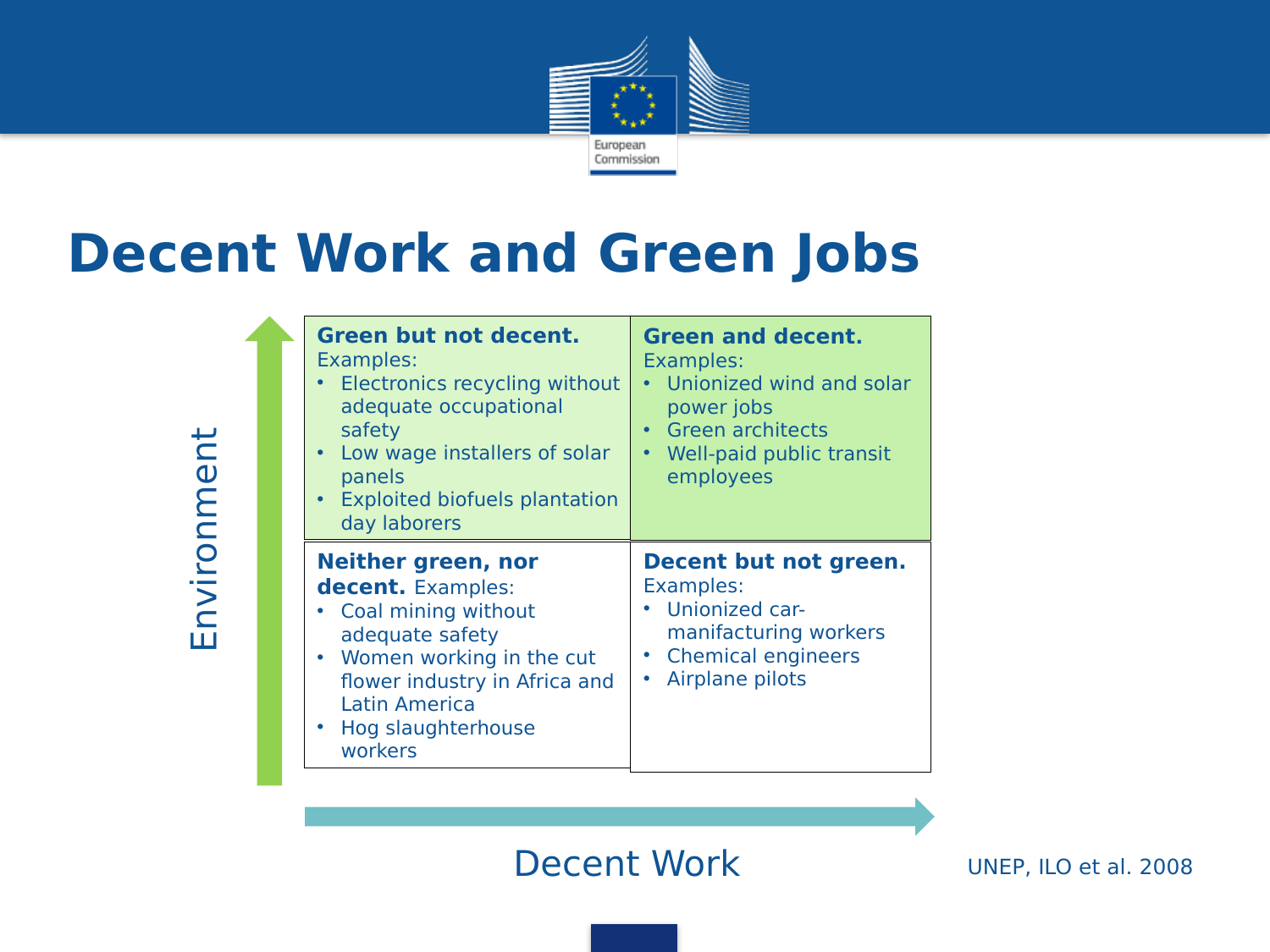

# Decent Work and Green Jobs

Green but not decent. Examples:
Electronics recycling without adequate occupational safety
Low wage installers of solar panels
Exploited biofuels plantation day laborers
Green and decent. Examples:
Unionized wind and solar power jobs
Green architects
Well-paid public transit employees

Environment
Neither green, nor decent. Examples:
Coal mining without adequate safety
Women working in the cut flower industry in Africa and Latin America
Hog slaughterhouse workers
Decent but not green. Examples:
Unionized car-manifacturing workers
Chemical engineers
Airplane pilots

UNEP, ILO et al. 2008
Decent Work